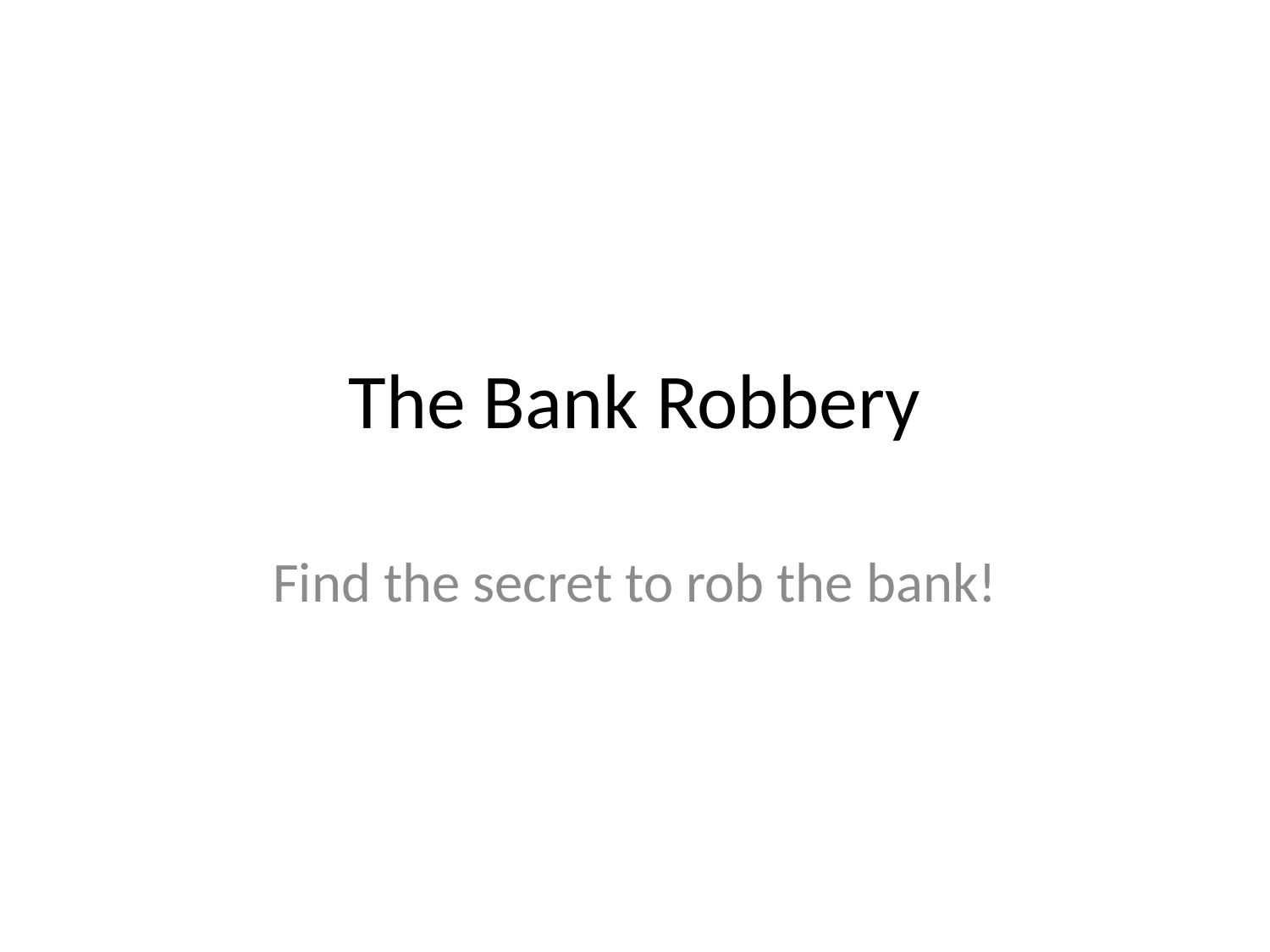

# The Bank Robbery
Find the secret to rob the bank!